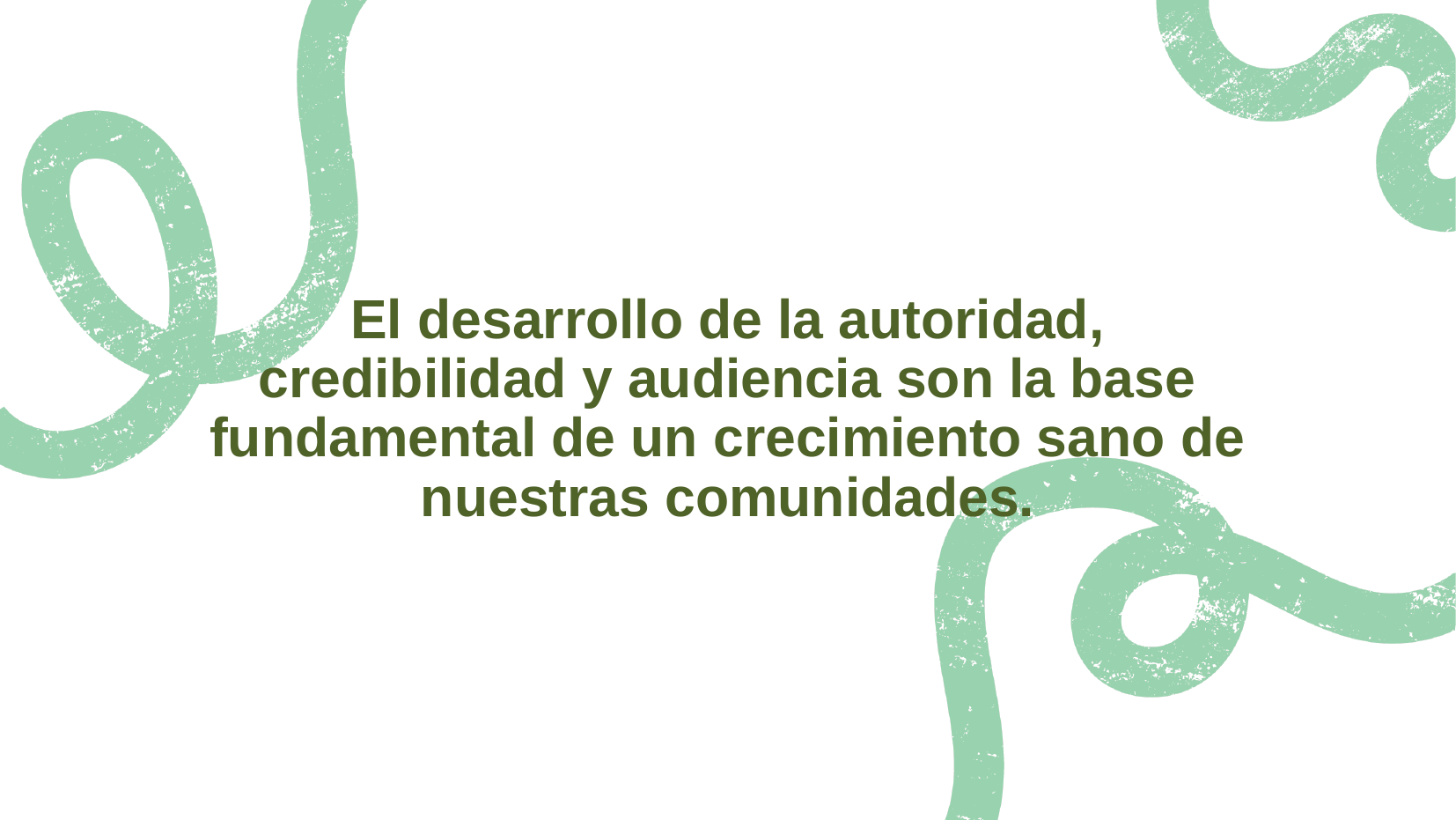

El desarrollo de la autoridad, credibilidad y audiencia son la base fundamental de un crecimiento sano de nuestras comunidades.